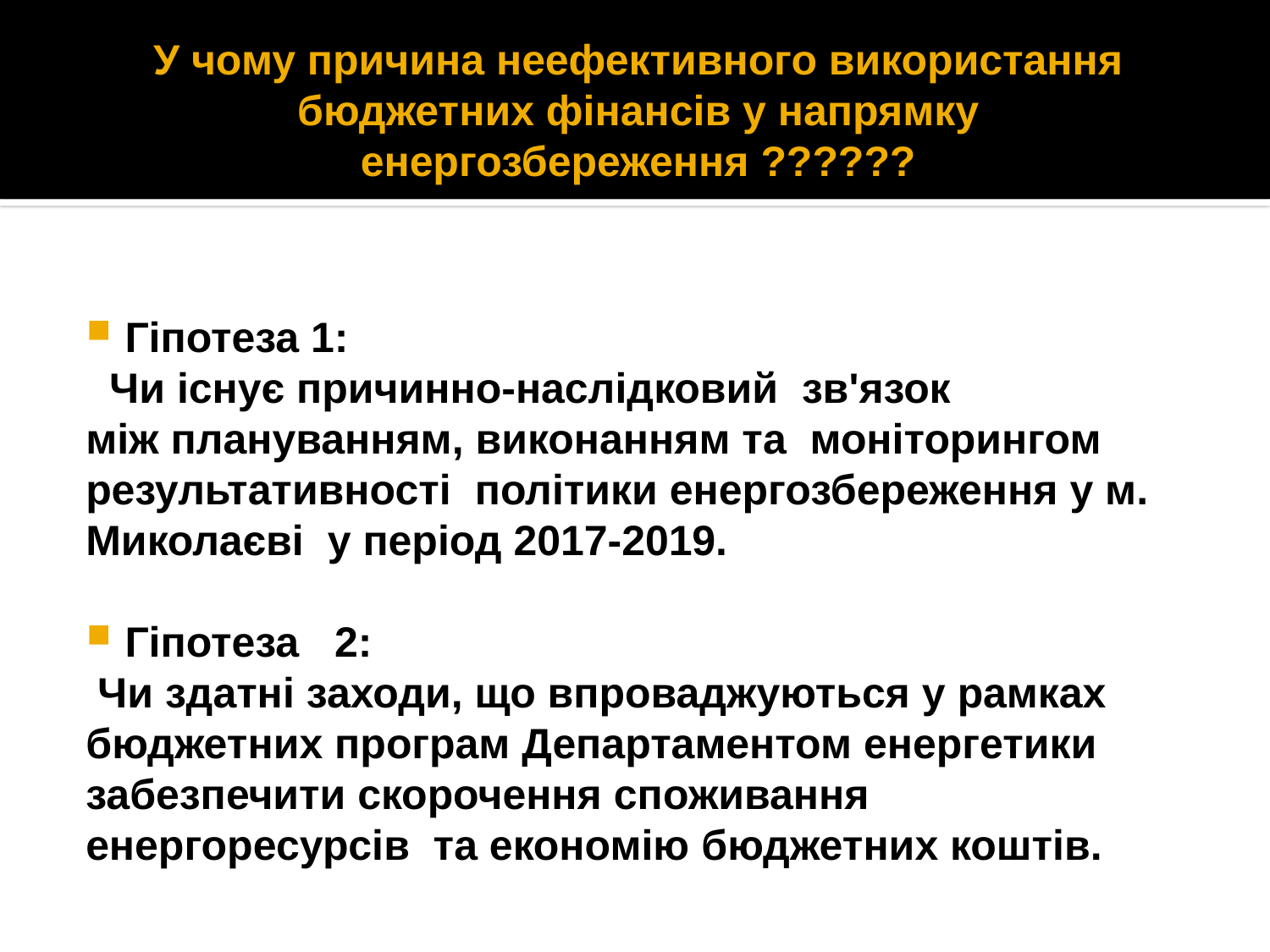

# У чому причина неефективного використання бюджетних фінансів у напрямку енергозбереження ??????

Гіпотеза 1:
  Чи існує причинно-наслідковий  зв'язок
між плануванням, виконанням та  моніторингом    результативності  політики енергозбереження у м. Миколаєві  у період 2017-2019.

Гіпотеза   2:
 Чи здатні заходи, що впроваджуються у рамках бюджетних програм Департаментом енергетики забезпечити скорочення споживання енергоресурсів  та економію бюджетних коштів.